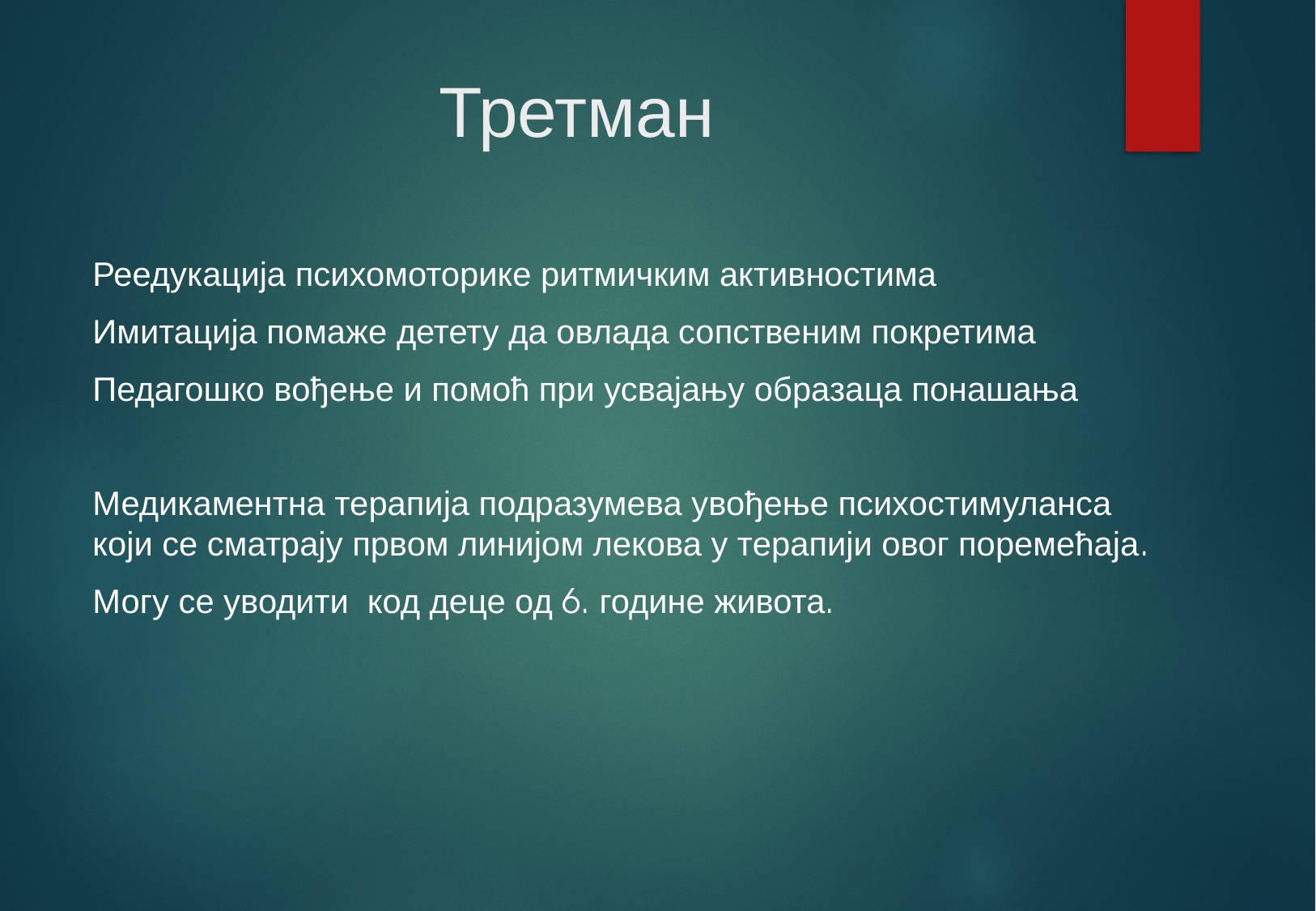

# Третман
Реедукација психомоторике ритмичким активностима
Имитација помаже детету да овлада сопственим покретима
Педагошко вођење и помоћ при усвајању образаца понашања

Медикаментна терапија подразумева увођење психостимуланса који се сматрају првом линијом лекова у терапији овог поремећаја.
Могу се уводити  код деце од 6. године живота.